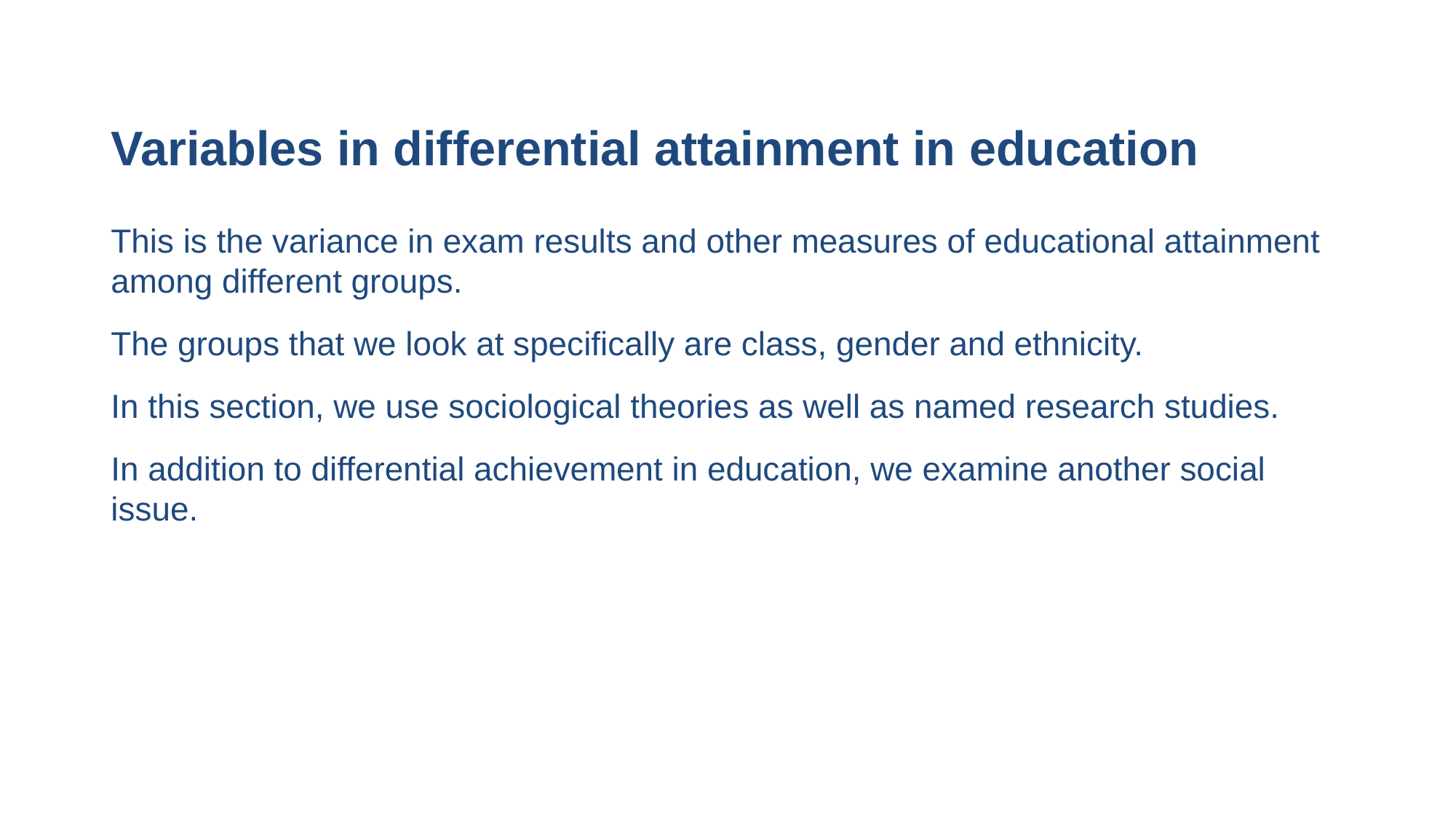

# Variables in differential attainment in education
This is the variance in exam results and other measures of educational attainment among different groups.
The groups that we look at specifically are class, gender and ethnicity.
In this section, we use sociological theories as well as named research studies.
In addition to differential achievement in education, we examine another social issue.